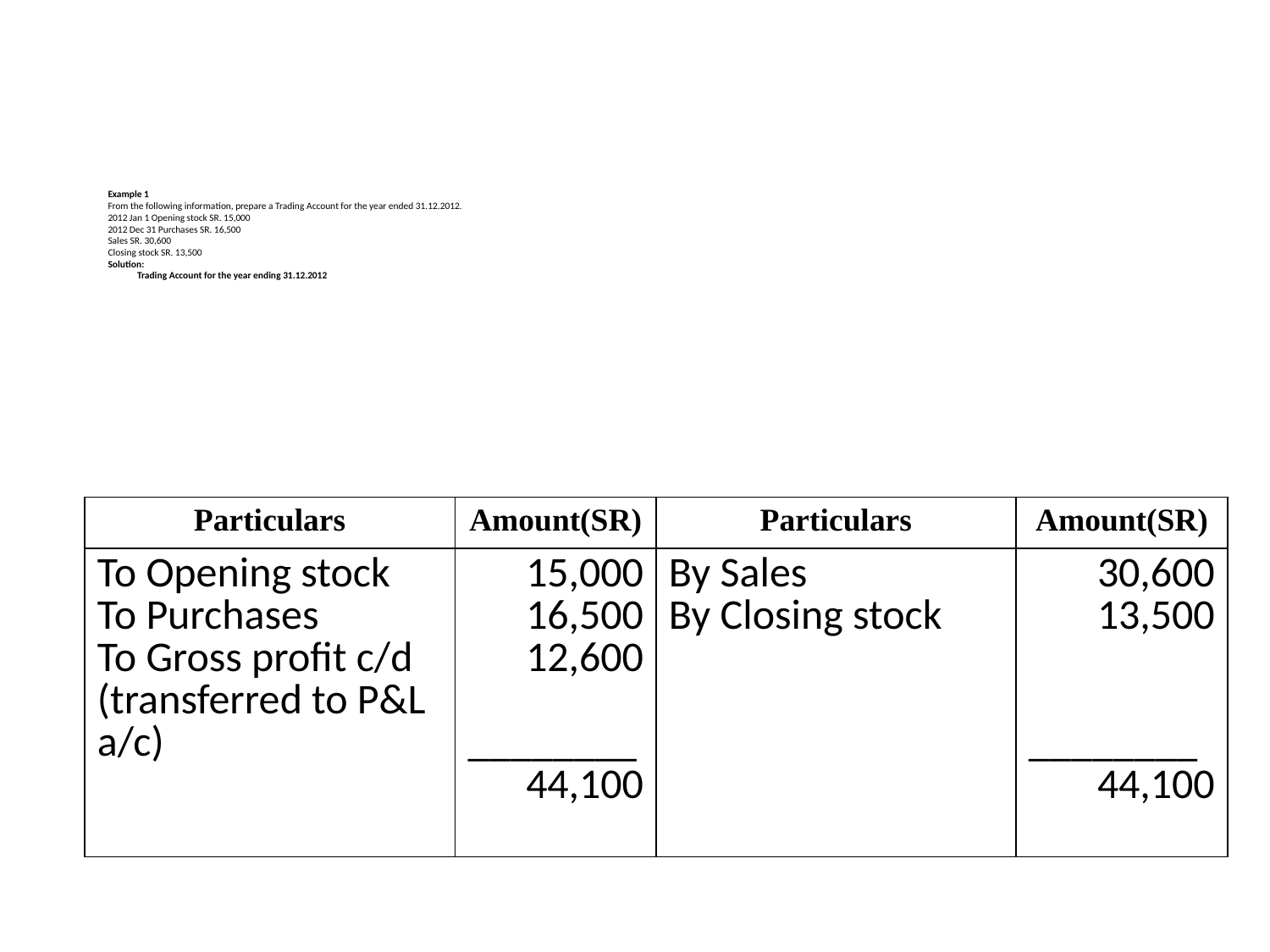

# Example 1 From the following information, prepare a Trading Account for the year ended 31.12.2012. 2012 Jan 1 Opening stock SR. 15,000 2012 Dec 31 Purchases SR. 16,500 Sales SR. 30,600 Closing stock SR. 13,500 Solution: Trading Account for the year ending 31.12.2012
| Particulars | Amount(SR) | Particulars | Amount(SR) |
| --- | --- | --- | --- |
| To Opening stock To Purchases To Gross profit c/d (transferred to P&L a/c) | 15,000 16,500 12,600 \_\_\_\_\_\_\_\_ 44,100 | By Sales By Closing stock | 30,600 13,500 \_\_\_\_\_\_\_\_ 44,100 |